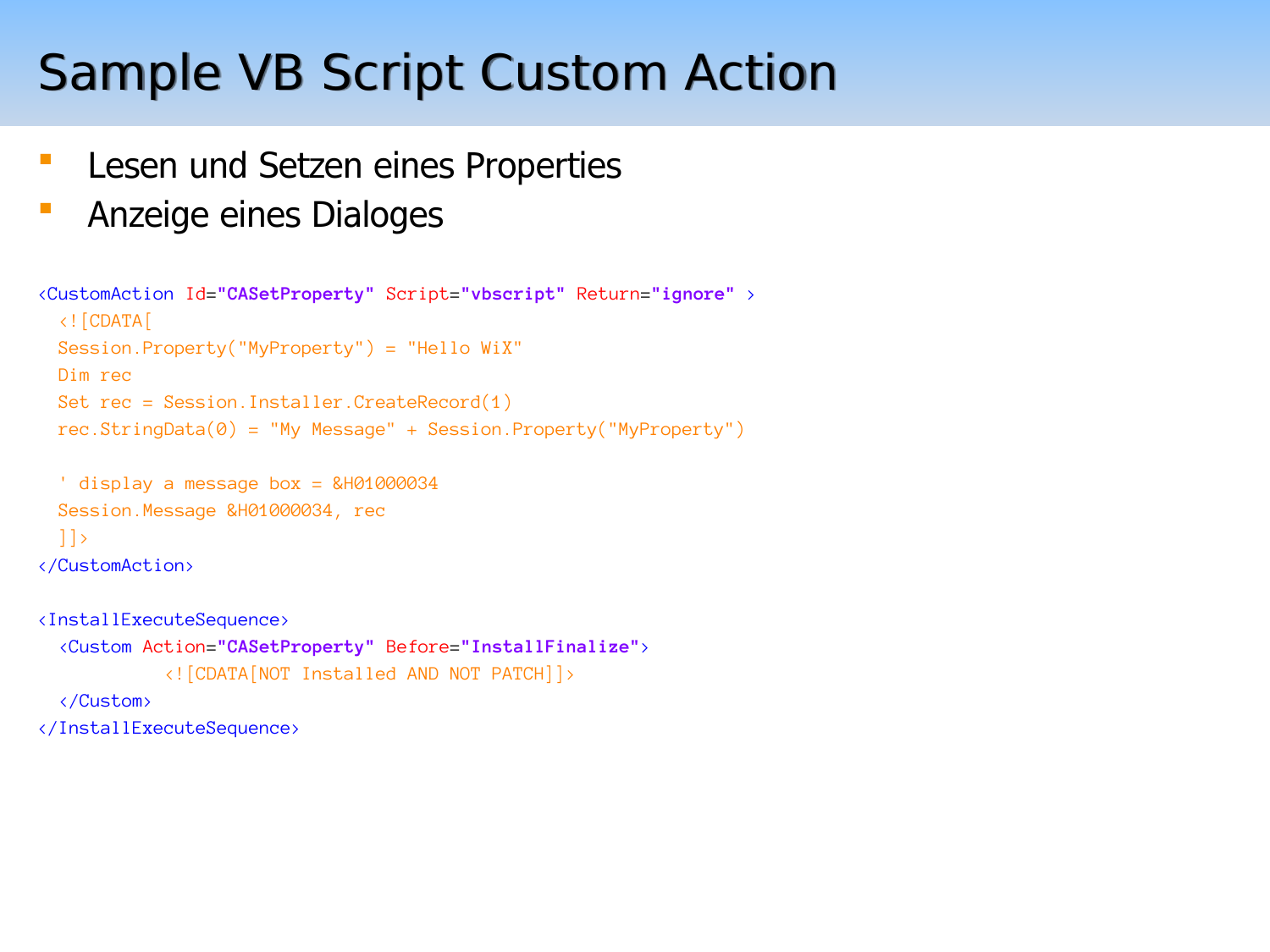

# Sample VB Script Custom Action
Lesen und Setzen eines Properties
Anzeige eines Dialoges
<CustomAction Id="CASetProperty" Script="vbscript" Return="ignore" >
  <![CDATA[
  Session.Property("MyProperty") = "Hello WiX"
  Dim rec
  Set rec = Session.Installer.CreateRecord(1)
  rec.StringData(0) = "My Message" + Session.Property("MyProperty")

  ' display a message box = &H01000034
  Session.Message &H01000034, rec
  ]]>
</CustomAction>

<InstallExecuteSequence>
  <Custom Action="CASetProperty" Before="InstallFinalize">
	<![CDATA[NOT Installed AND NOT PATCH]]>
  </Custom>
</InstallExecuteSequence>